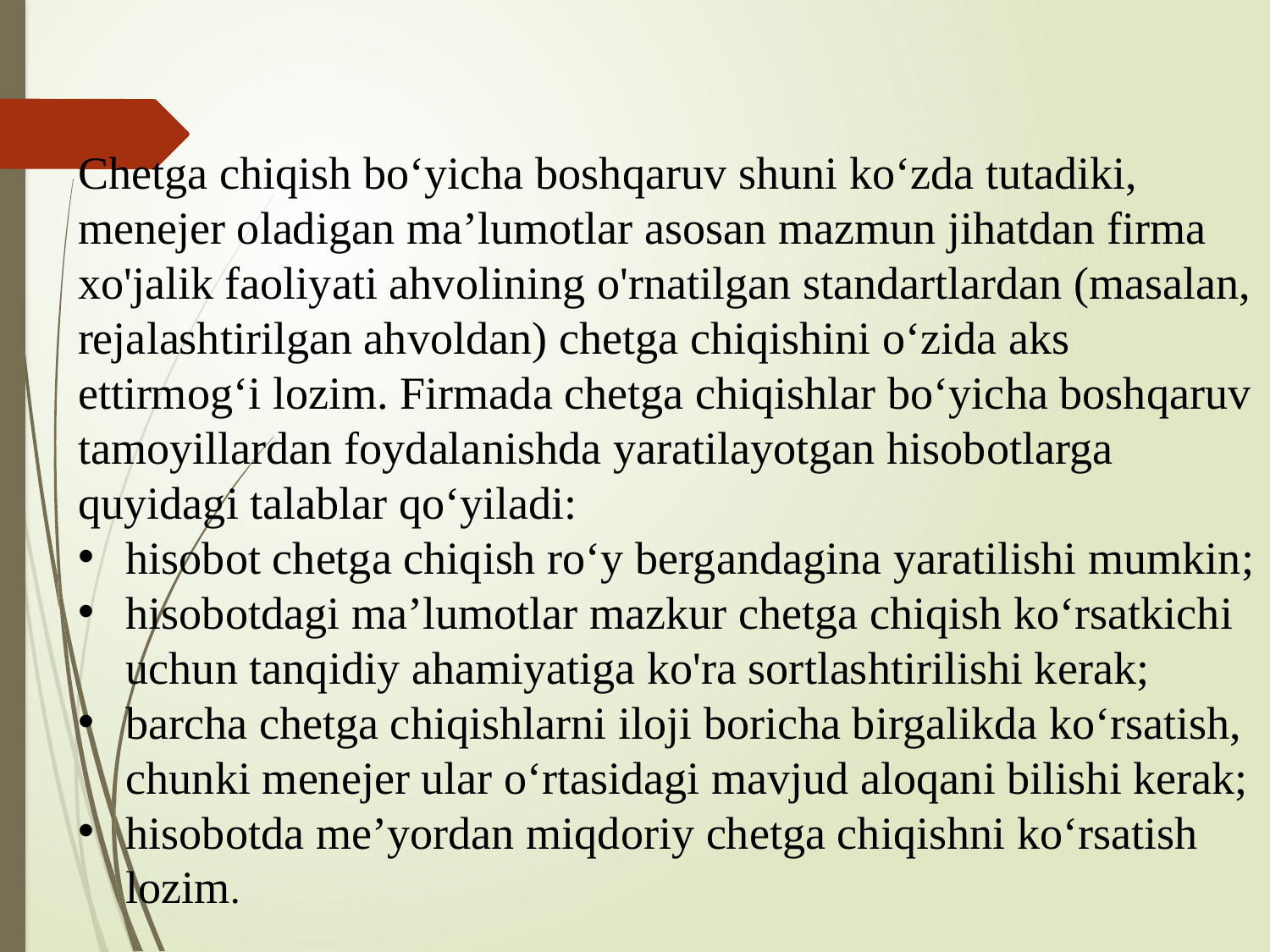

Chetga chiqish bo‘yicha boshqaruv shuni ko‘zda tutadiki, menejer oladigan ma’lumotlar asosan mazmun jihatdan firma xo'jalik faoliyati ahvolining o'rnatilgan standartlardan (masalan, rejalashtirilgan ahvoldan) chetga chiqishini o‘zida aks ettirmog‘i lozim. Firmada chetga chiqishlar bo‘yicha boshqaruv tamoyillardan foydalanishda yaratilayotgan hisobotlarga quyidagi talablar qo‘yiladi:
hisobot chetga chiqish ro‘y bergandagina yaratilishi mumkin;
hisobotdagi ma’lumotlar mazkur chetga chiqish ko‘rsatkichi uchun tanqidiy ahamiyatiga ko'ra sortlashtirilishi kerak;
barcha chetga chiqishlarni iloji boricha birgalikda ko‘rsatish, chunki menejer ular o‘rtasidagi mavjud aloqani bilishi kerak;
hisobotda me’yordan miqdoriy chetga chiqishni ko‘rsatish lozim.